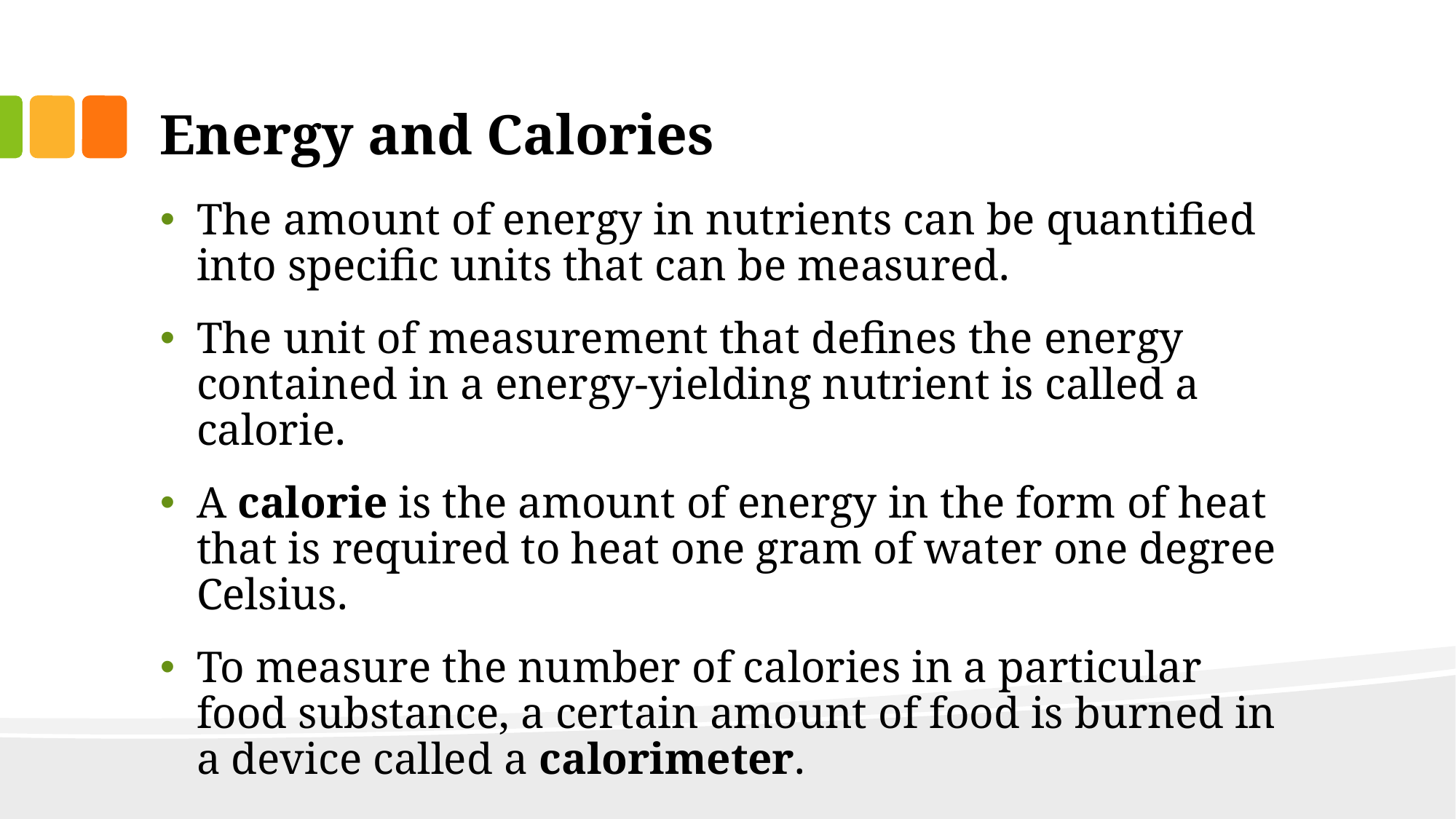

# Energy and Calories
The amount of energy in nutrients can be quantified into specific units that can be measured.
The unit of measurement that defines the energy contained in a energy-yielding nutrient is called a calorie.
A calorie is the amount of energy in the form of heat that is required to heat one gram of water one degree Celsius.
To measure the number of calories in a particular food substance, a certain amount of food is burned in a device called a calorimeter.